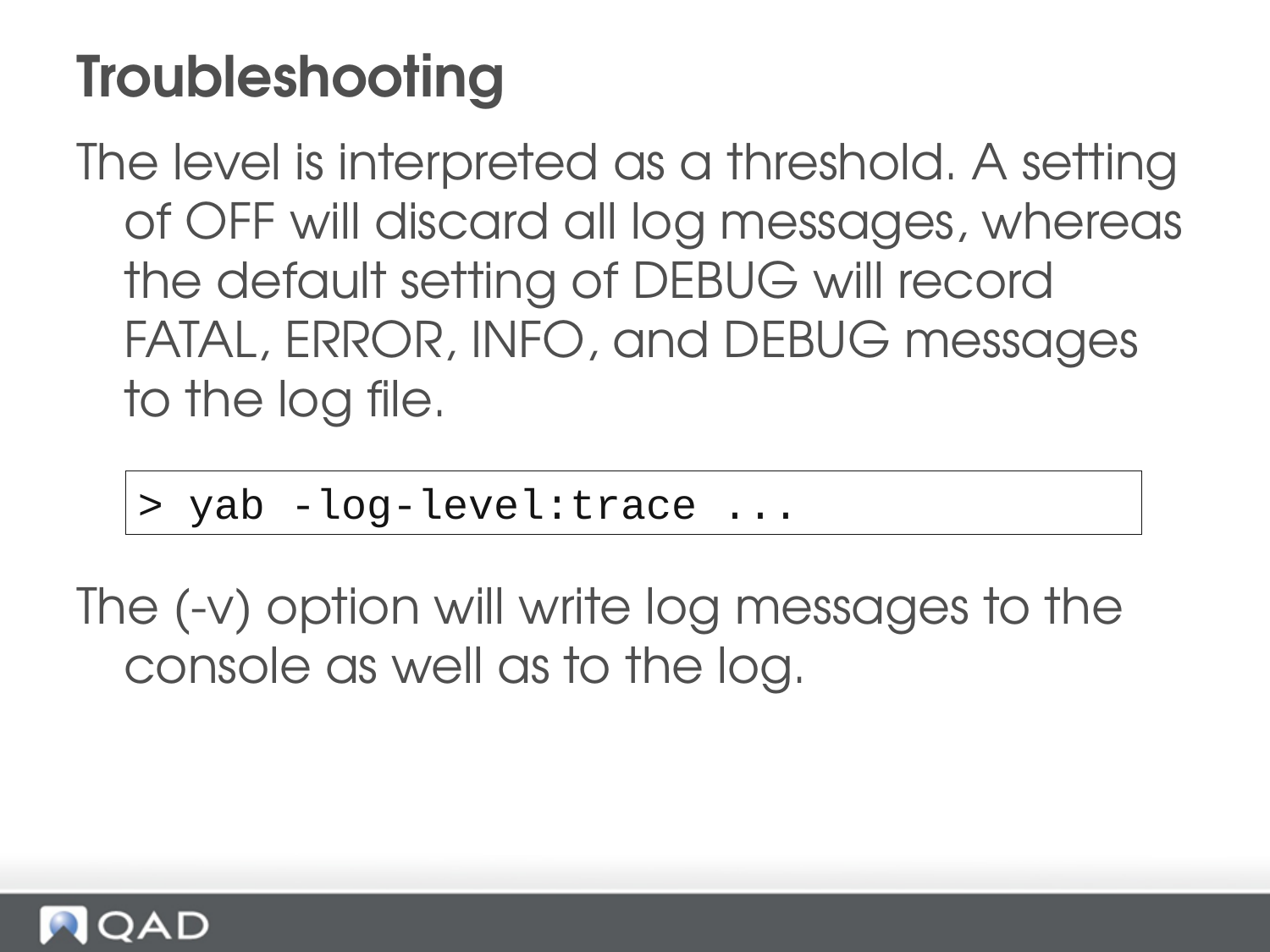

# Troubleshooting
The level is interpreted as a threshold. A setting of OFF will discard all log messages, whereas the default setting of DEBUG will record FATAL, ERROR, INFO, and DEBUG messages to the log file.

The (-v) option will write log messages to the console as well as to the log.
> yab -log-level:trace ...